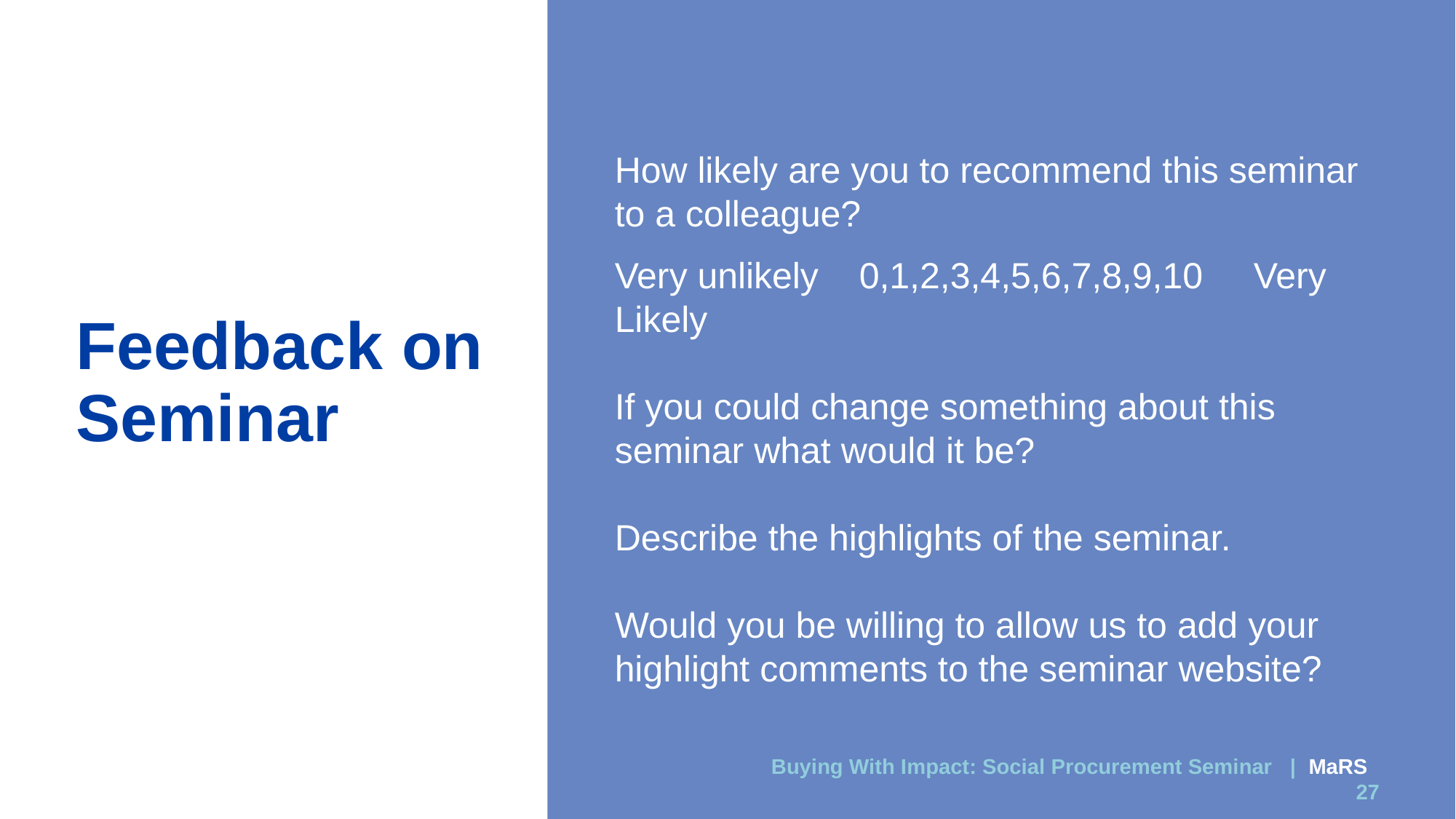

How likely are you to recommend this seminar to a colleague?
Very unlikely    0,1,2,3,4,5,6,7,8,9,10     Very Likely

If you could change something about this seminar what would it be?

Describe the highlights of the seminar.

Would you be willing to allow us to add your highlight comments to the seminar website?
# Feedback on Seminar